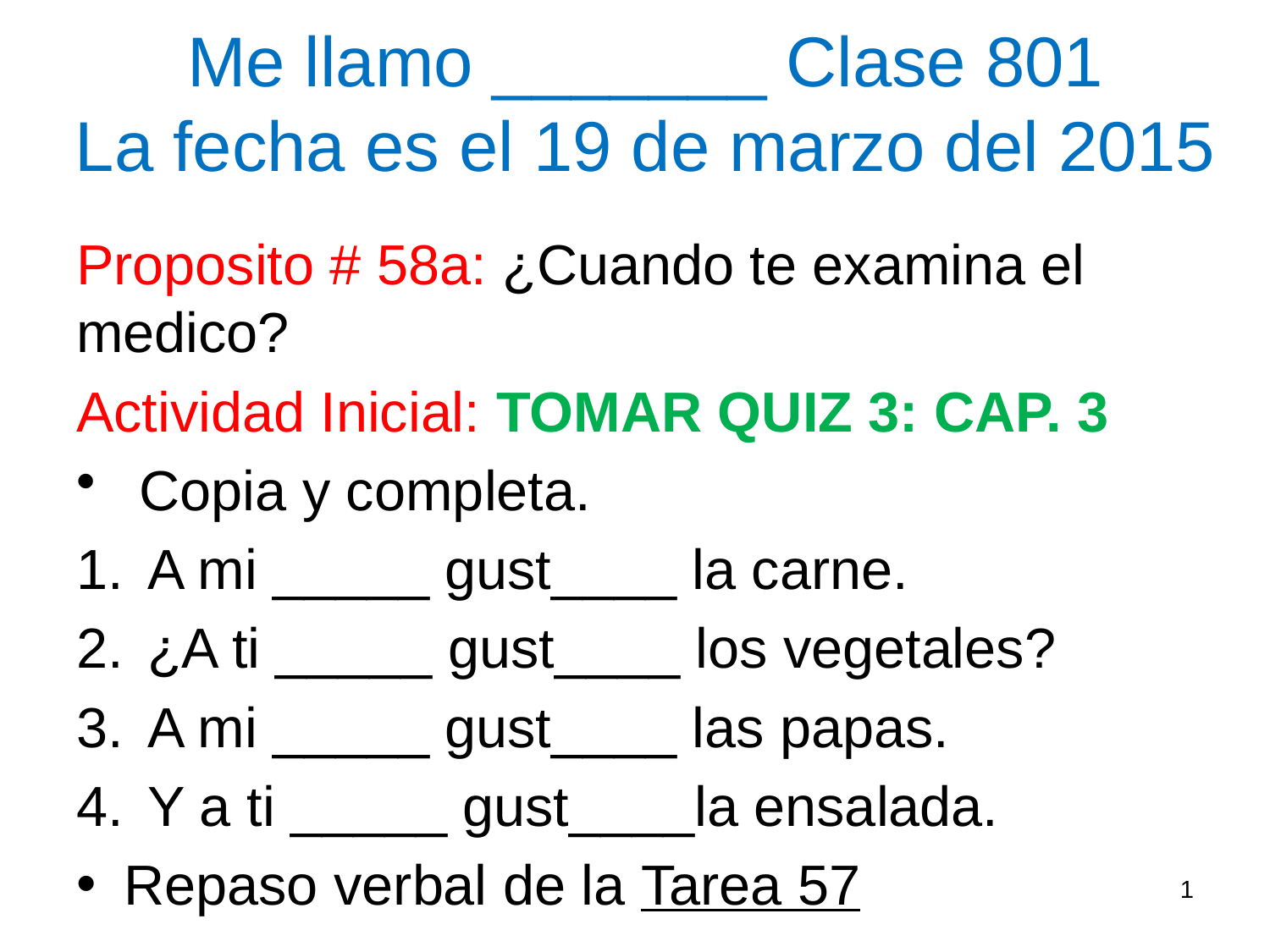

# Me llamo _______ Clase 801 La fecha es el 19 de marzo del 2015
Proposito # 58a: ¿Cuando te examina el medico?
Actividad Inicial: TOMAR QUIZ 3: CAP. 3
 Copia y completa.
A mi _____ gust____ la carne.
¿A ti _____ gust____ los vegetales?
A mi _____ gust____ las papas.
Y a ti _____ gust____la ensalada.
Repaso verbal de la Tarea 57
1